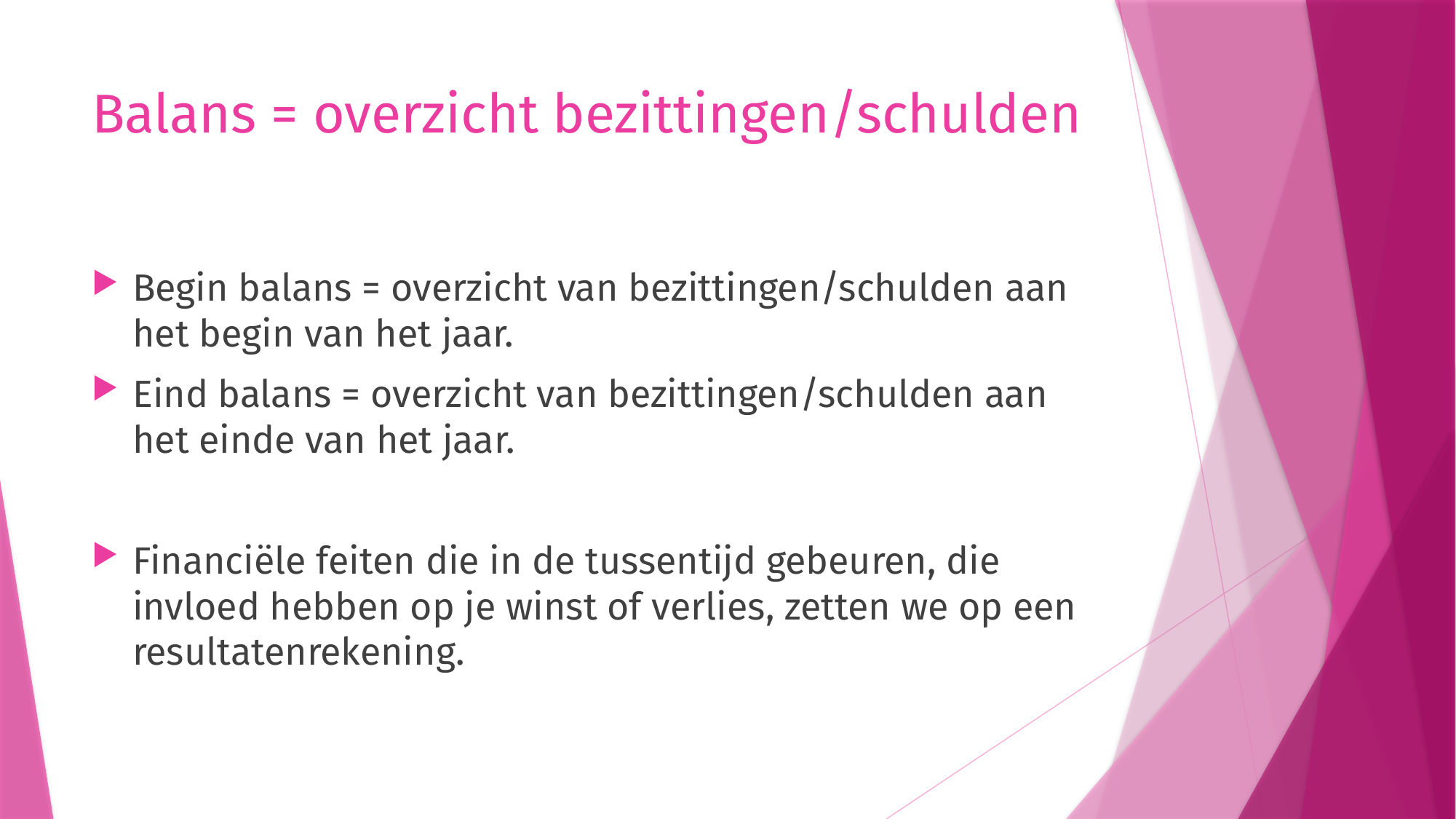

# Balans = overzicht bezittingen/schulden
Begin balans = overzicht van bezittingen/schulden aan het begin van het jaar.
Eind balans = overzicht van bezittingen/schulden aan het einde van het jaar.

Financiële feiten die in de tussentijd gebeuren, die invloed hebben op je winst of verlies, zetten we op een resultatenrekening.